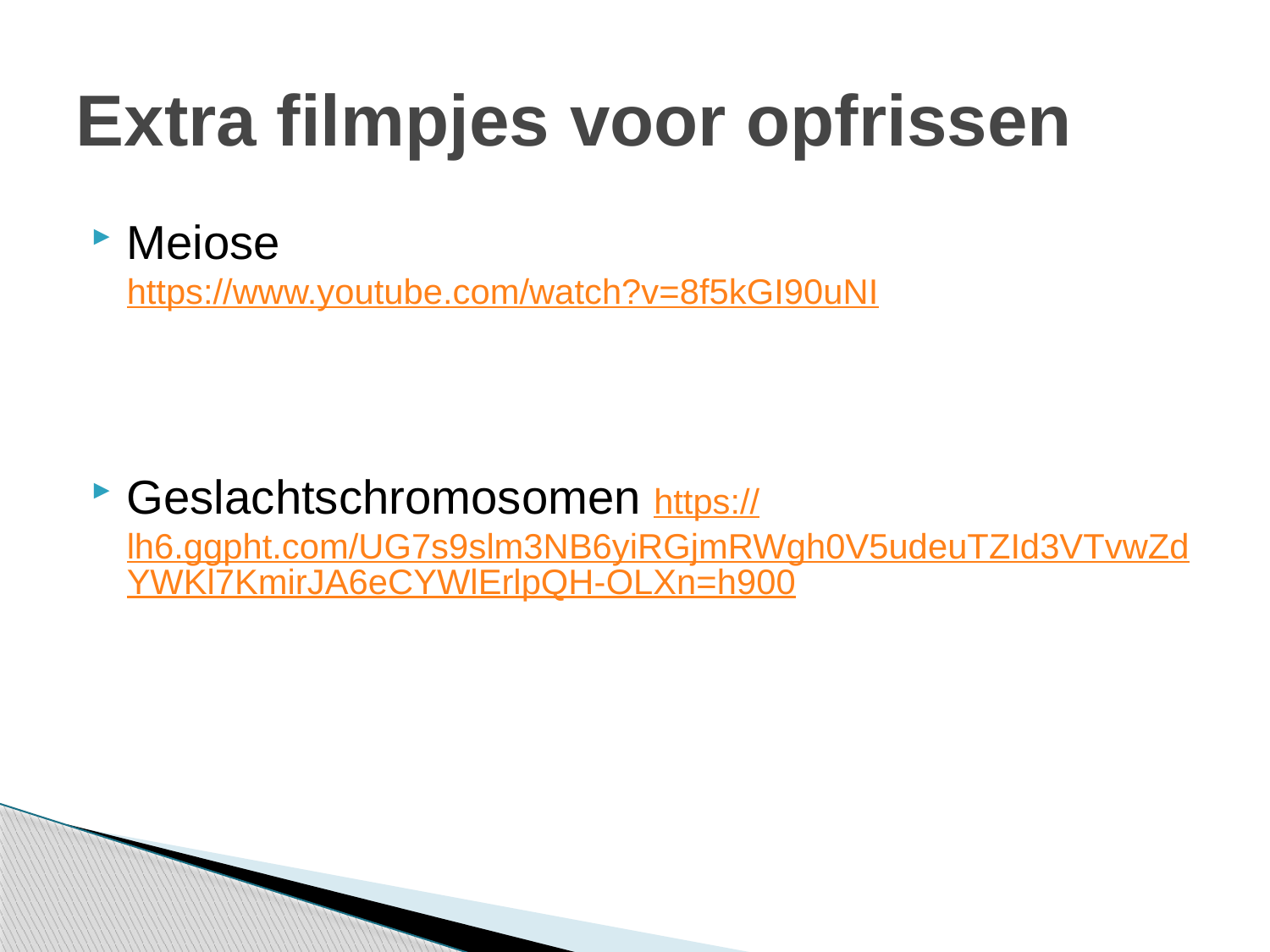

# Extra filmpjes voor opfrissen
Meiose
https://www.youtube.com/watch?v=8f5kGI90uNI

Geslachtschromosomen https://lh6.ggpht.com/UG7s9slm3NB6yiRGjmRWgh0V5udeuTZId3VTvwZdYWKl7KmirJA6eCYWlErlpQH-OLXn=h900